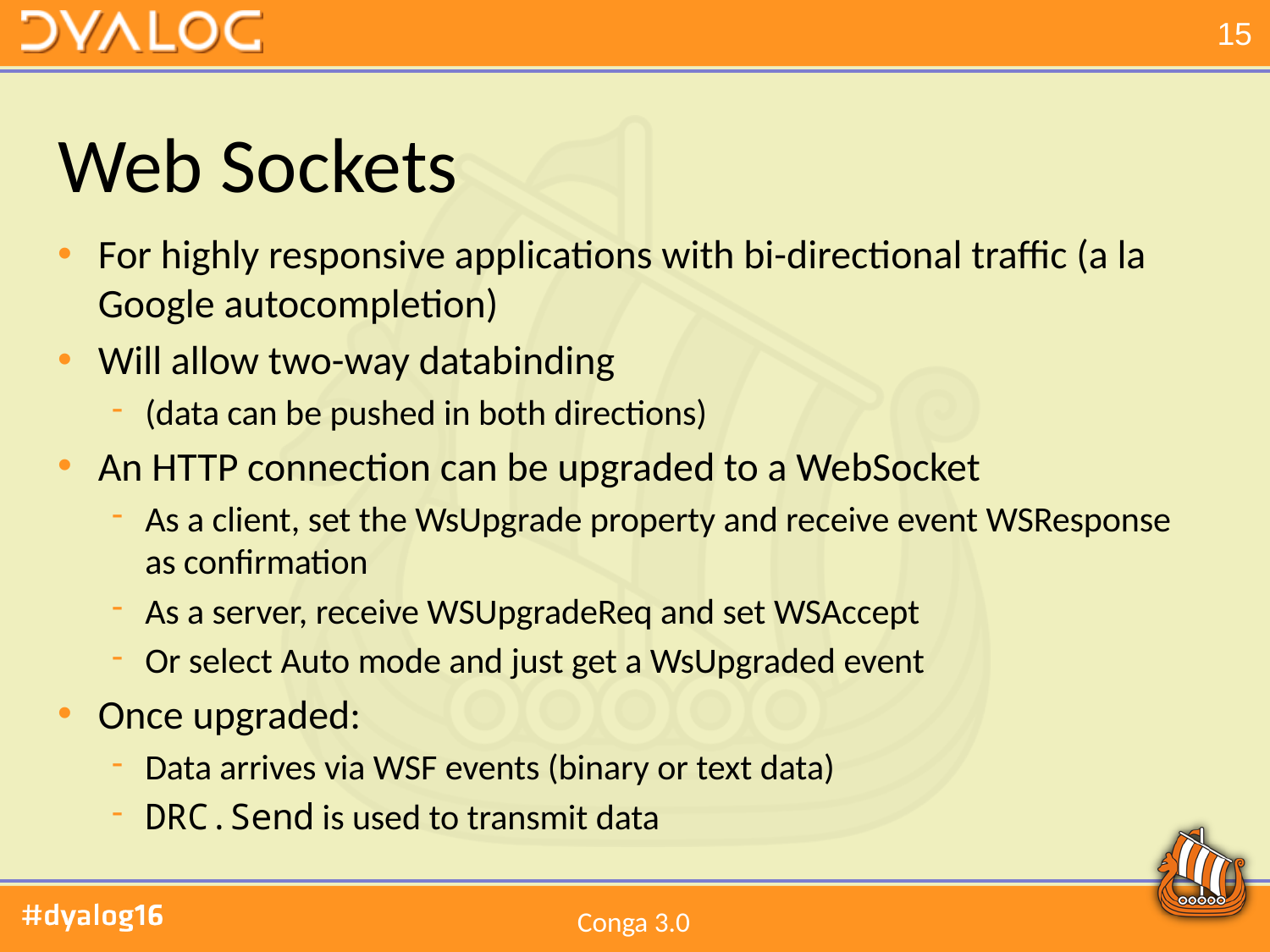

# Web Sockets
For highly responsive applications with bi-directional traffic (a la Google autocompletion)
Will allow two-way databinding
(data can be pushed in both directions)
An HTTP connection can be upgraded to a WebSocket
As a client, set the WsUpgrade property and receive event WSResponse as confirmation
As a server, receive WSUpgradeReq and set WSAccept
Or select Auto mode and just get a WsUpgraded event
Once upgraded:
Data arrives via WSF events (binary or text data)
DRC.Send is used to transmit data
Conga 3.0